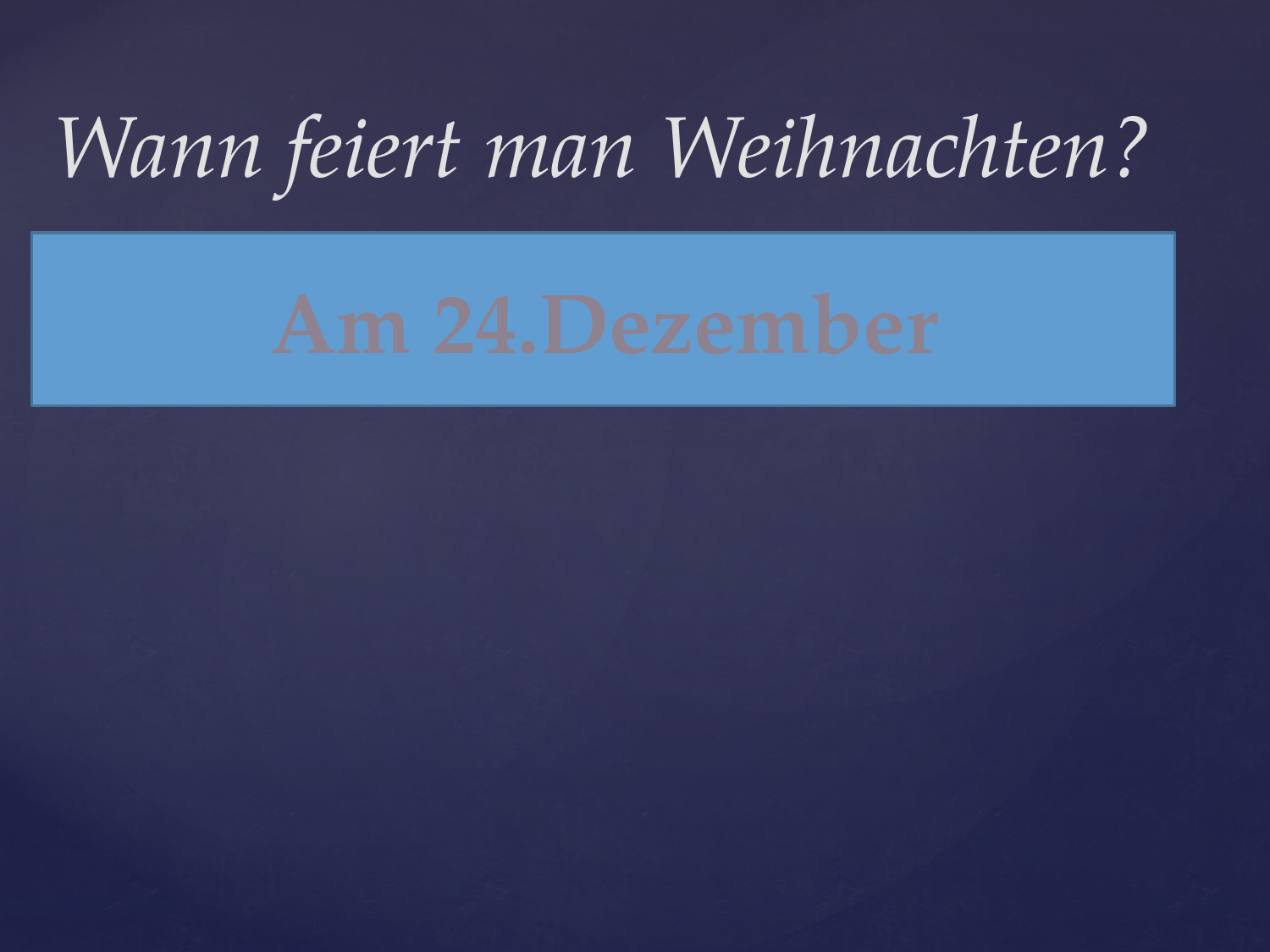

# Wann feiert man Weihnachten?
Am 24.Dezember